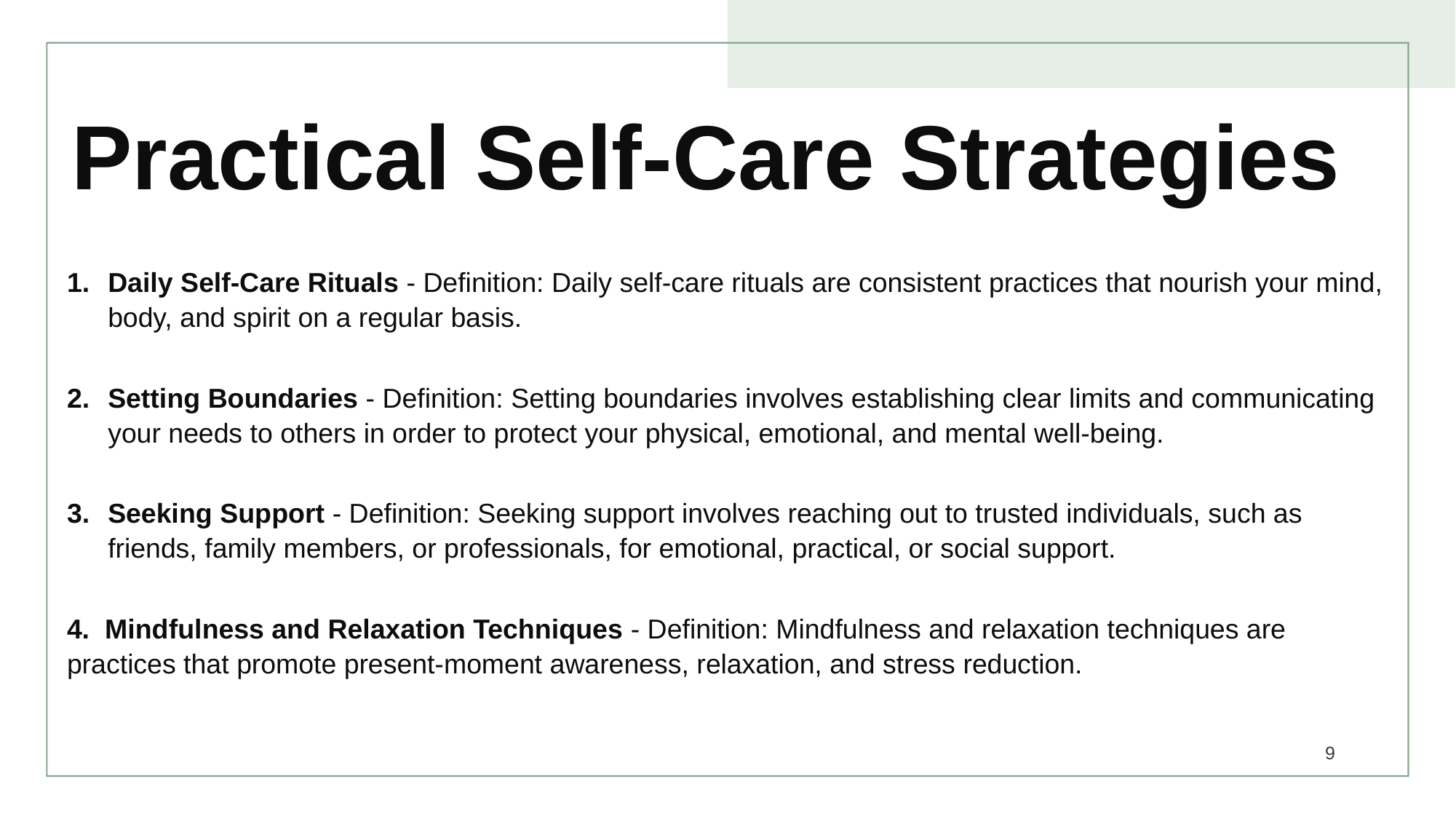

# Practical Self-Care Strategies
Daily Self-Care Rituals - Definition: Daily self-care rituals are consistent practices that nourish your mind, body, and spirit on a regular basis.
Setting Boundaries - Definition: Setting boundaries involves establishing clear limits and communicating your needs to others in order to protect your physical, emotional, and mental well-being.
Seeking Support - Definition: Seeking support involves reaching out to trusted individuals, such as friends, family members, or professionals, for emotional, practical, or social support.
4.  Mindfulness and Relaxation Techniques - Definition: Mindfulness and relaxation techniques are practices that promote present-moment awareness, relaxation, and stress reduction.

9